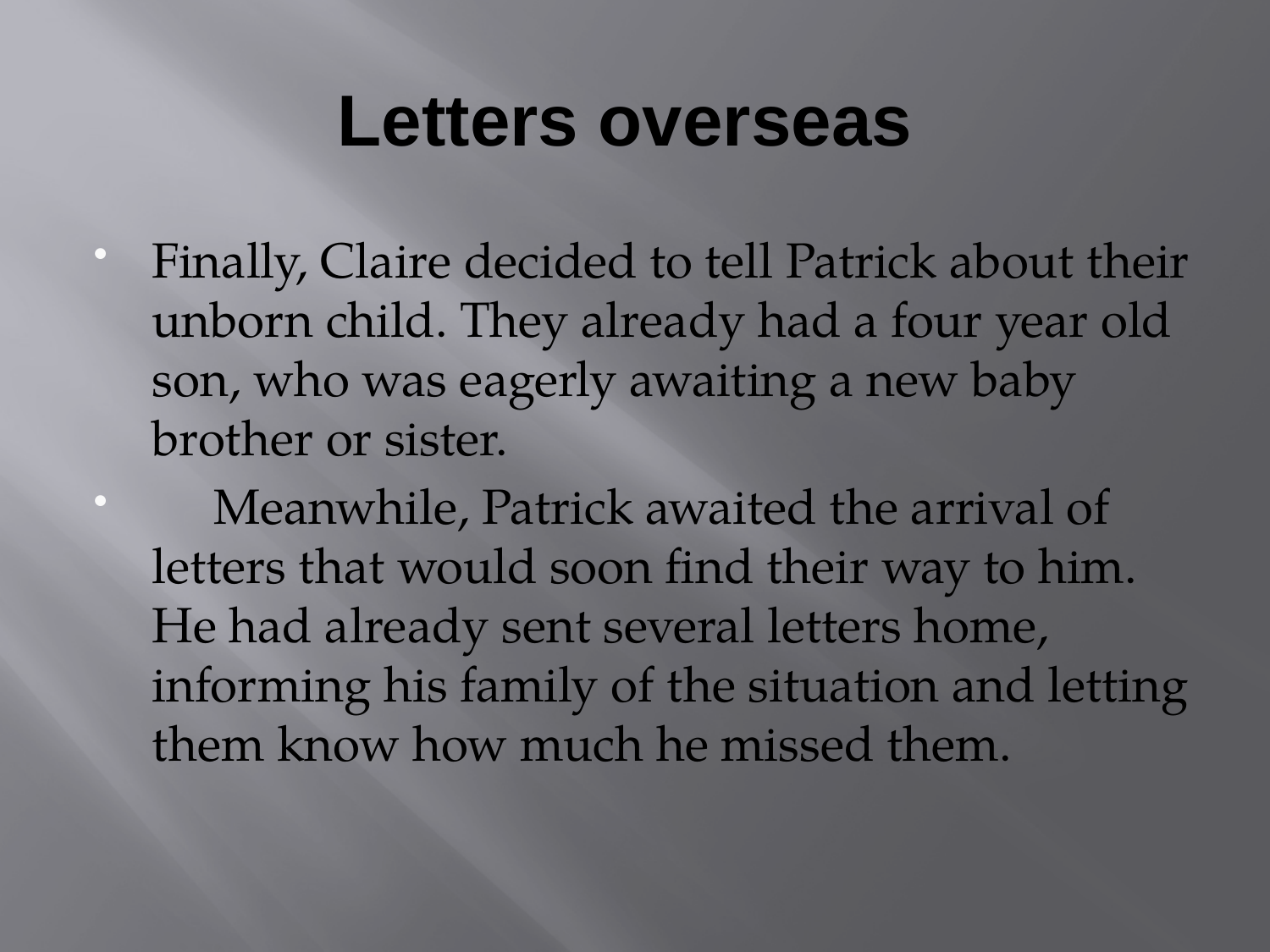

# Letters overseas
Finally, Claire decided to tell Patrick about their unborn child. They already had a four year old son, who was eagerly awaiting a new baby brother or sister.
     Meanwhile, Patrick awaited the arrival of letters that would soon find their way to him. He had already sent several letters home, informing his family of the situation and letting them know how much he missed them.